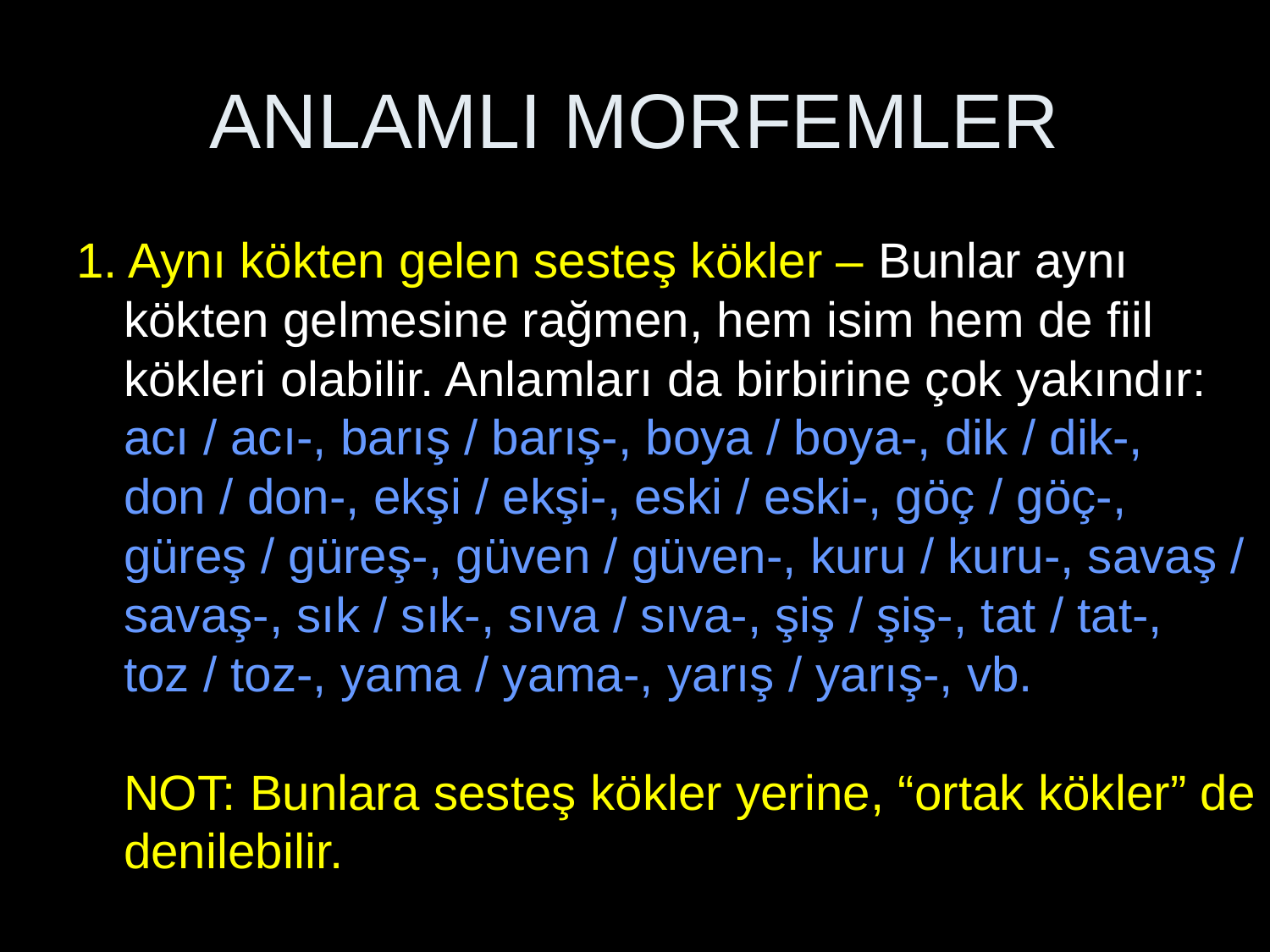

# ANLAMLI MORFEMLER
1. Aynı kökten gelen sesteş kökler – Bunlar aynı kökten gelmesine rağmen, hem isim hem de fiil kökleri olabilir. Anlamları da birbirine çok yakındır:
acı / acı-, barış / barış-, boya / boya-, dik / dik-, don / don-, ekşi / ekşi-, eski / eski-, göç / göç-, güreş / güreş-, güven / güven-, kuru / kuru-, savaş / savaş-, sık / sık-, sıva / sıva-, şiş / şiş-, tat / tat-,
toz / toz-, yama / yama-, yarış / yarış-, vb.
NOT: Bunlara sesteş kökler yerine, “ortak kökler” de denilebilir.